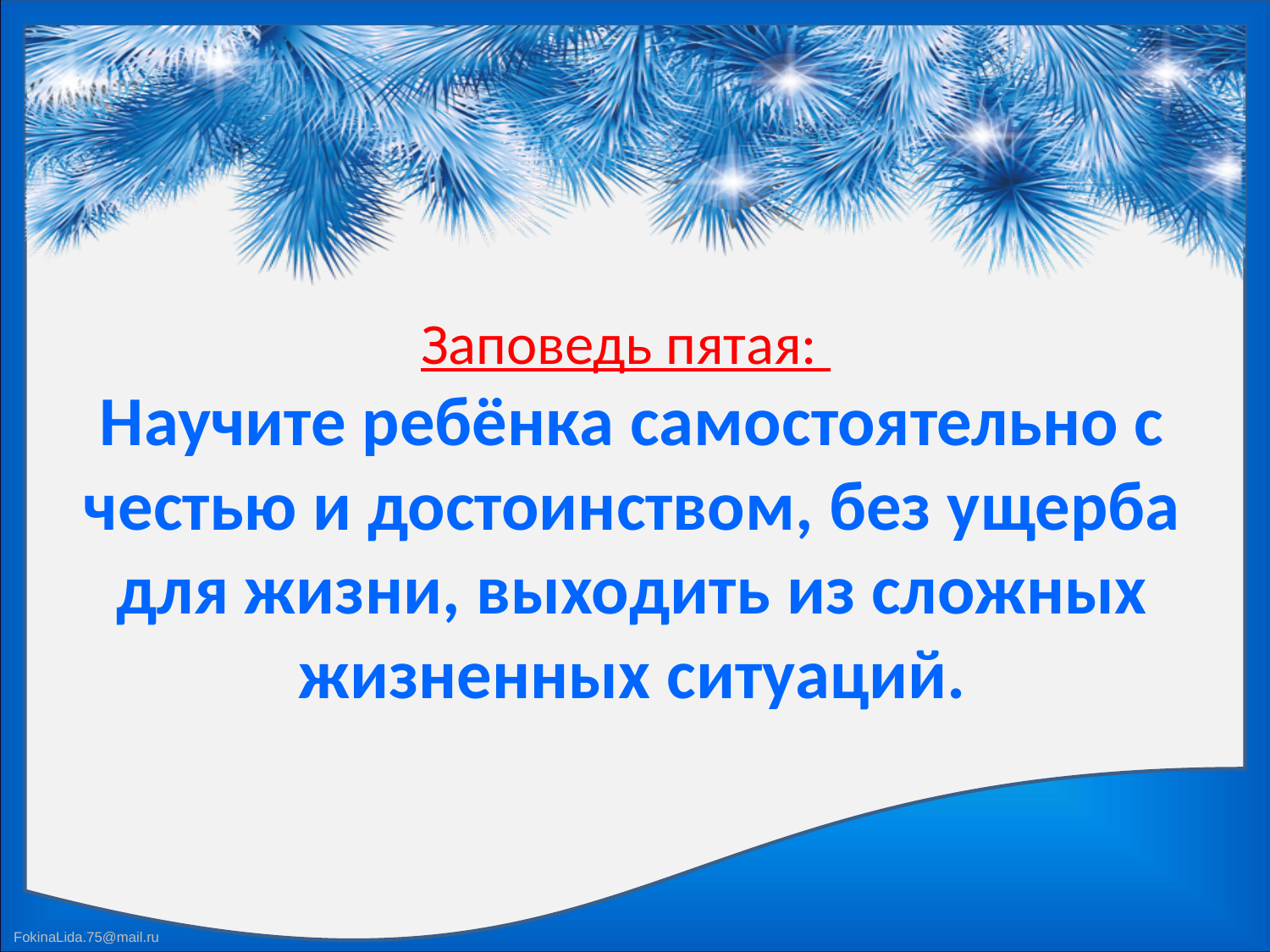

# Заповедь пятая: Научите ребёнка самостоятельно с честью и достоинством, без ущерба для жизни, выходить из сложных жизненных ситуаций.